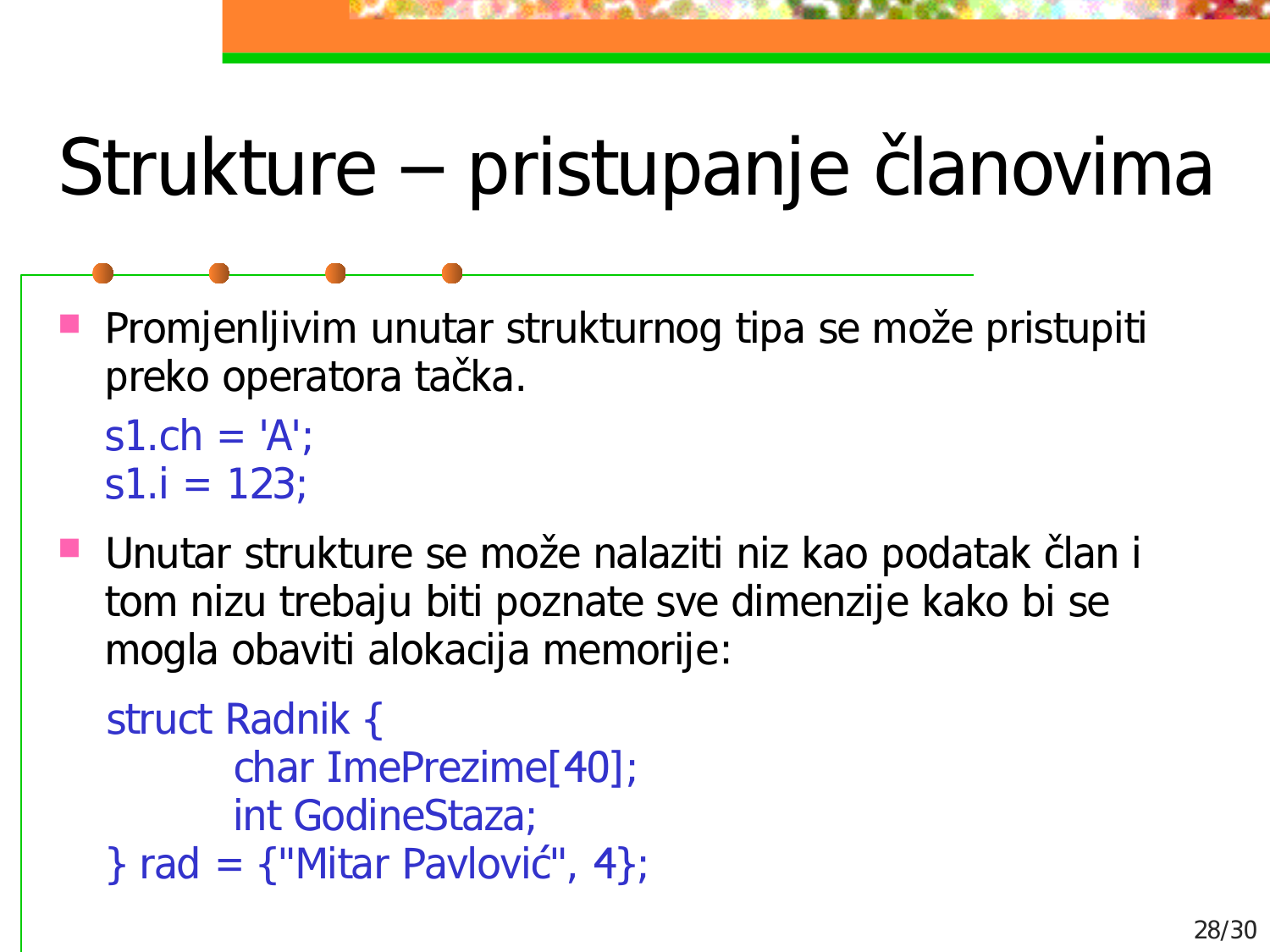

# Strukture – pristupanje članovima
Promjenljivim unutar strukturnog tipa se može pristupiti preko operatora tačka.
	s1.ch = 'A';
	s1.i = 123;
Unutar strukture se može nalaziti niz kao podatak član i tom nizu trebaju biti poznate sve dimenzije kako bi se mogla obaviti alokacija memorije:
struct Radnik {
	char ImePrezime[40];
	int GodineStaza;
} rad = {"Mitar Pavlović", 4};

28/30